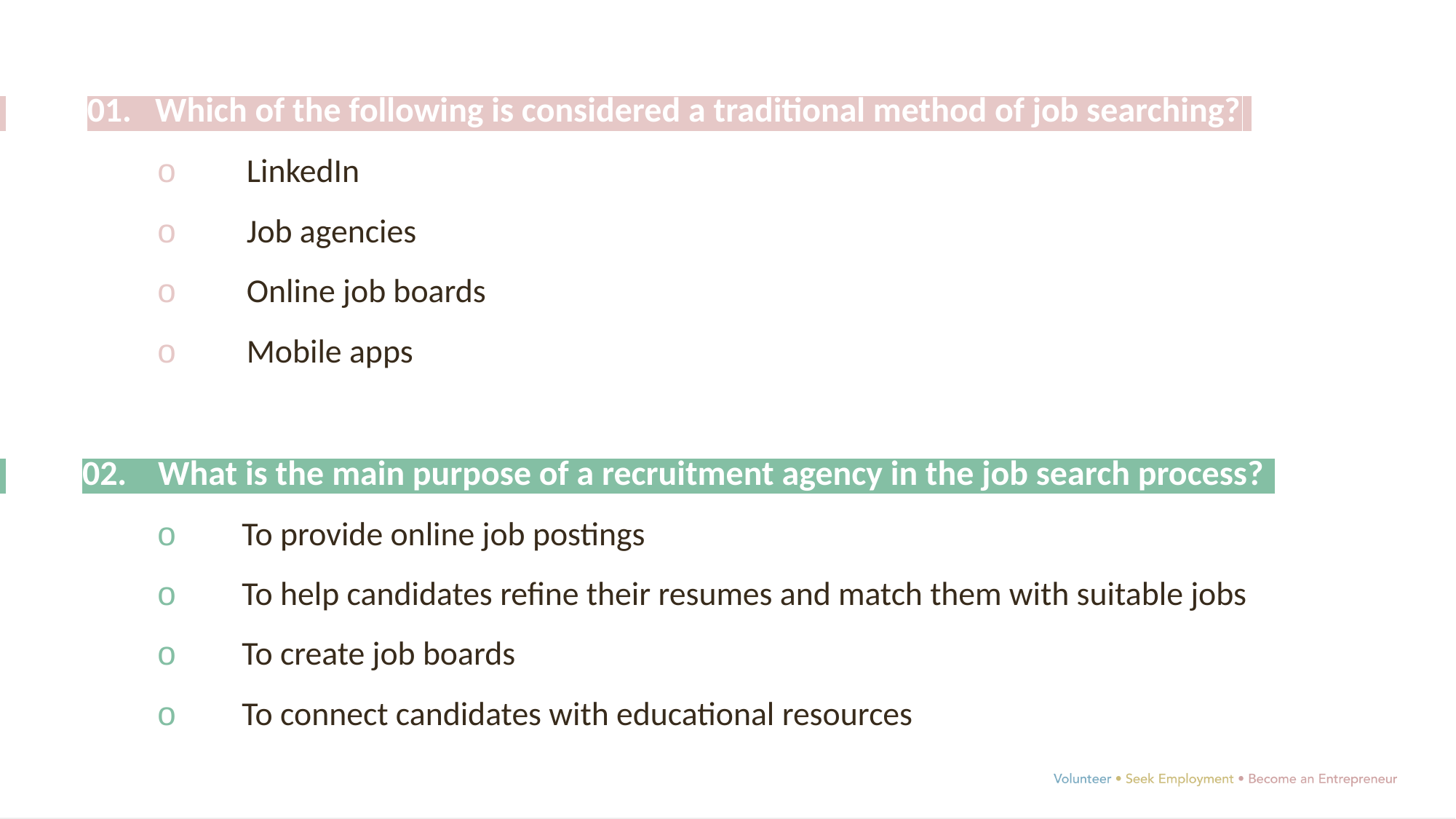

01.   Which of the following is considered a traditional method of job searching?.
o	LinkedIn
o	Job agencies
o	Online job boards
o	Mobile apps

 	02.    What is the main purpose of a recruitment agency in the job search process?.
o	To provide online job postings
o	To help candidates refine their resumes and match them with suitable jobs
o	To create job boards
o	To connect candidates with educational resources